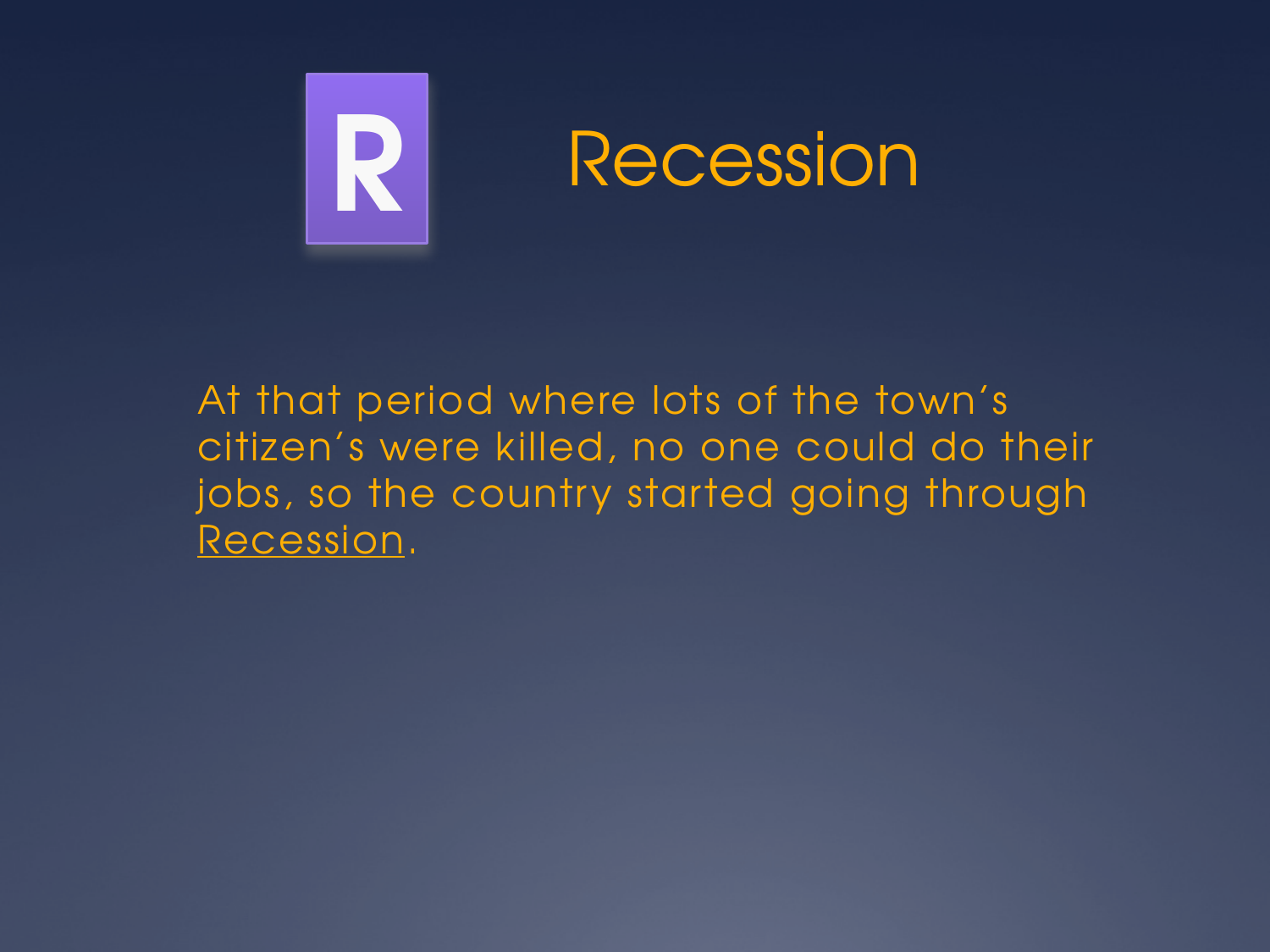

R
# Recession

	At that period where lots of the town’s citizen’s were killed, no one could do their jobs, so the country started going through Recession.